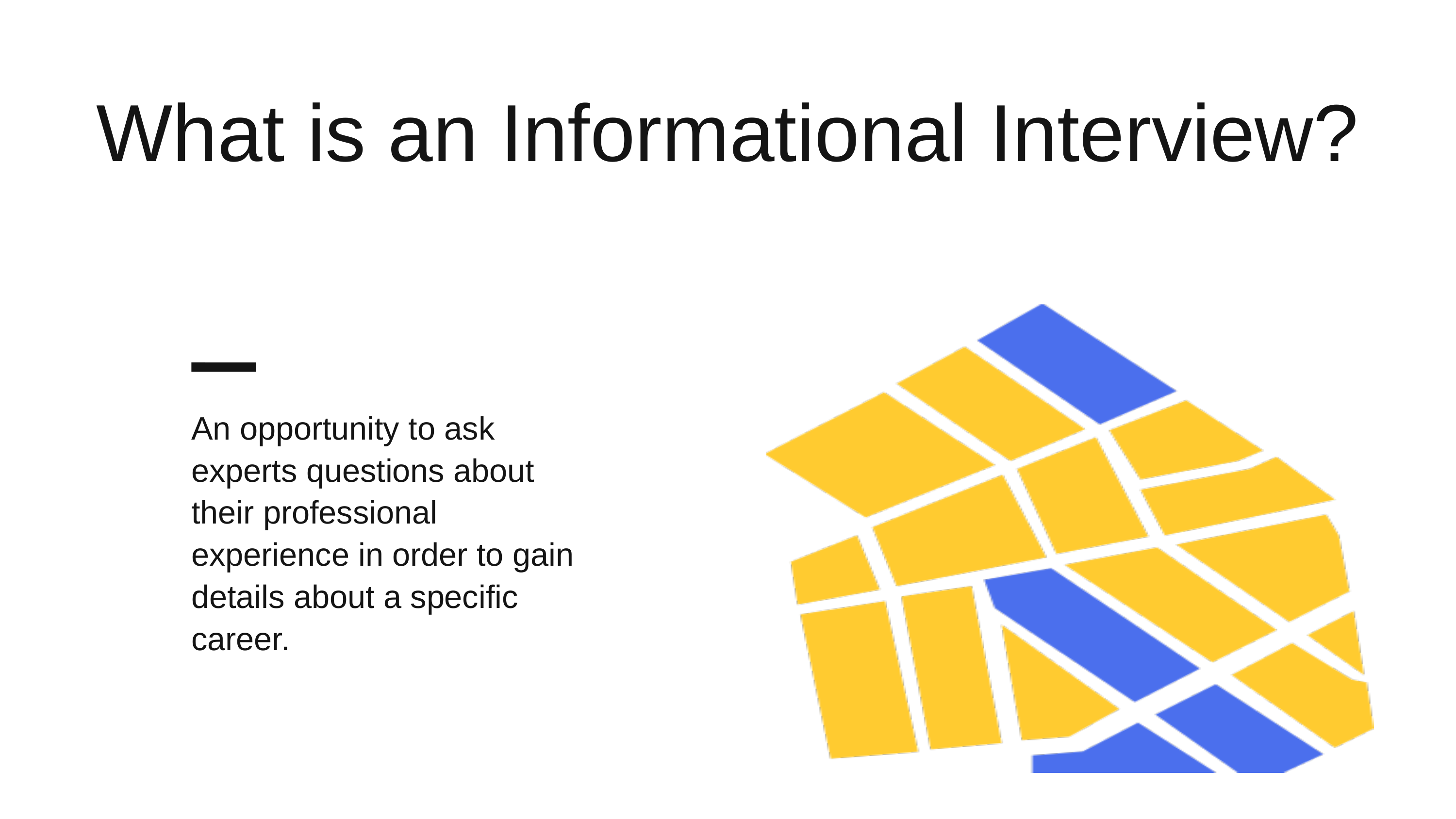

What is an Informational Interview?

An opportunity to ask experts questions about their professional experience in order to gain details about a specific career.